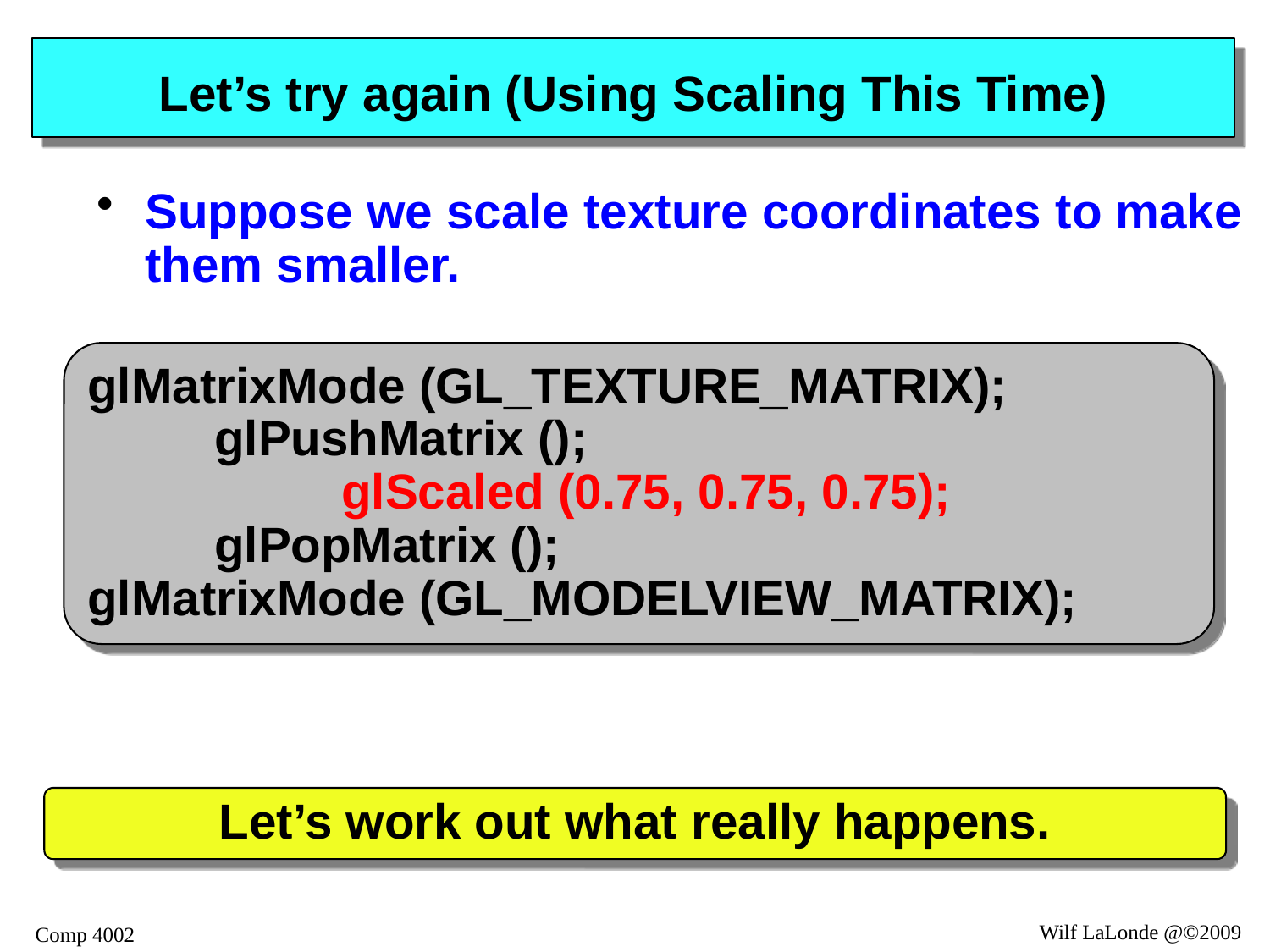

# Let’s try again (Using Scaling This Time)
Suppose we scale texture coordinates to make them smaller.
glMatrixMode (GL_TEXTURE_MATRIX);
	glPushMatrix ();
		glScaled (0.75, 0.75, 0.75);
	glPopMatrix ();
glMatrixMode (GL_MODELVIEW_MATRIX);
Let’s work out what really happens.